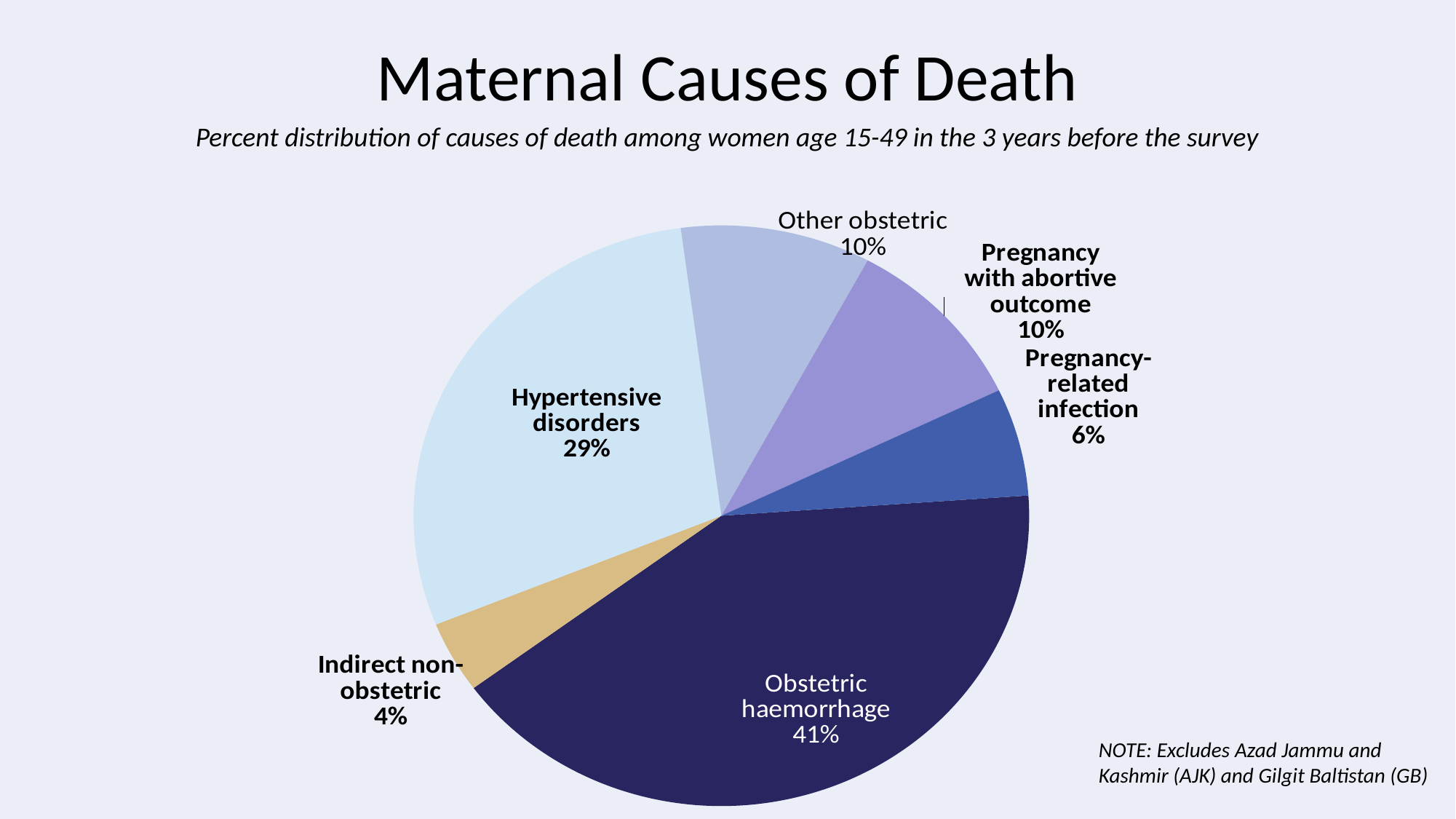

# Maternal Causes of Death
Percent distribution of causes of death among women age 15-49 in the 3 years before the survey

### Chart

| Category | Series 1 |
|---|---|
| Obstetric haemorrhage | 41.0 |
| Indirect non-obstetric | 4.0 |
| Hypertensive disorders | 29.0 |
| Other obstetric | 10.0 |
| Pregnancy with abortive outcome | 10.0 |
| Pregnancy-related infection | 6.0 |
NOTE: Excludes Azad Jammu and Kashmir (AJK) and Gilgit Baltistan (GB)